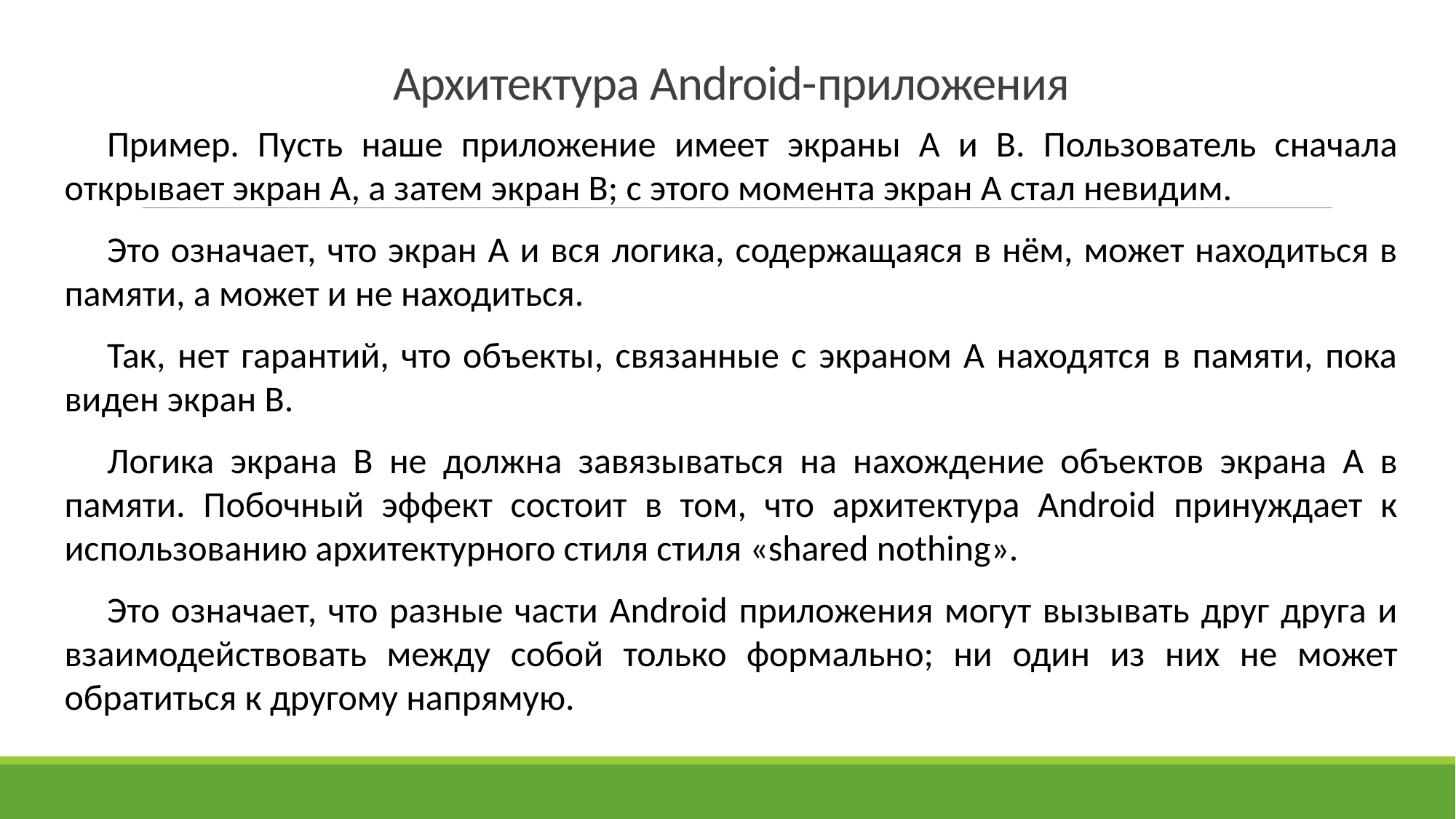

# Архитектура Android-приложения
Пример. Пусть наше приложение имеет экраны A и B. Пользователь сначала открывает экран A, а затем экран B; с этого момента экран A стал невидим.
Это означает, что экран A и вся логика, содержащаяся в нём, может находиться в памяти, а может и не находиться.
Так, нет гарантий, что объекты, связанные с экраном A находятся в памяти, пока виден экран B.
Логика экрана B не должна завязываться на нахождение объектов экрана A в памяти. Побочный эффект состоит в том, что архитектура Android принуждает к использованию архитектурного стиля стиля «shared nothing».
Это означает, что разные части Android приложения могут вызывать друг друга и взаимодействовать между собой только формально; ни один из них не может обратиться к другому напрямую.